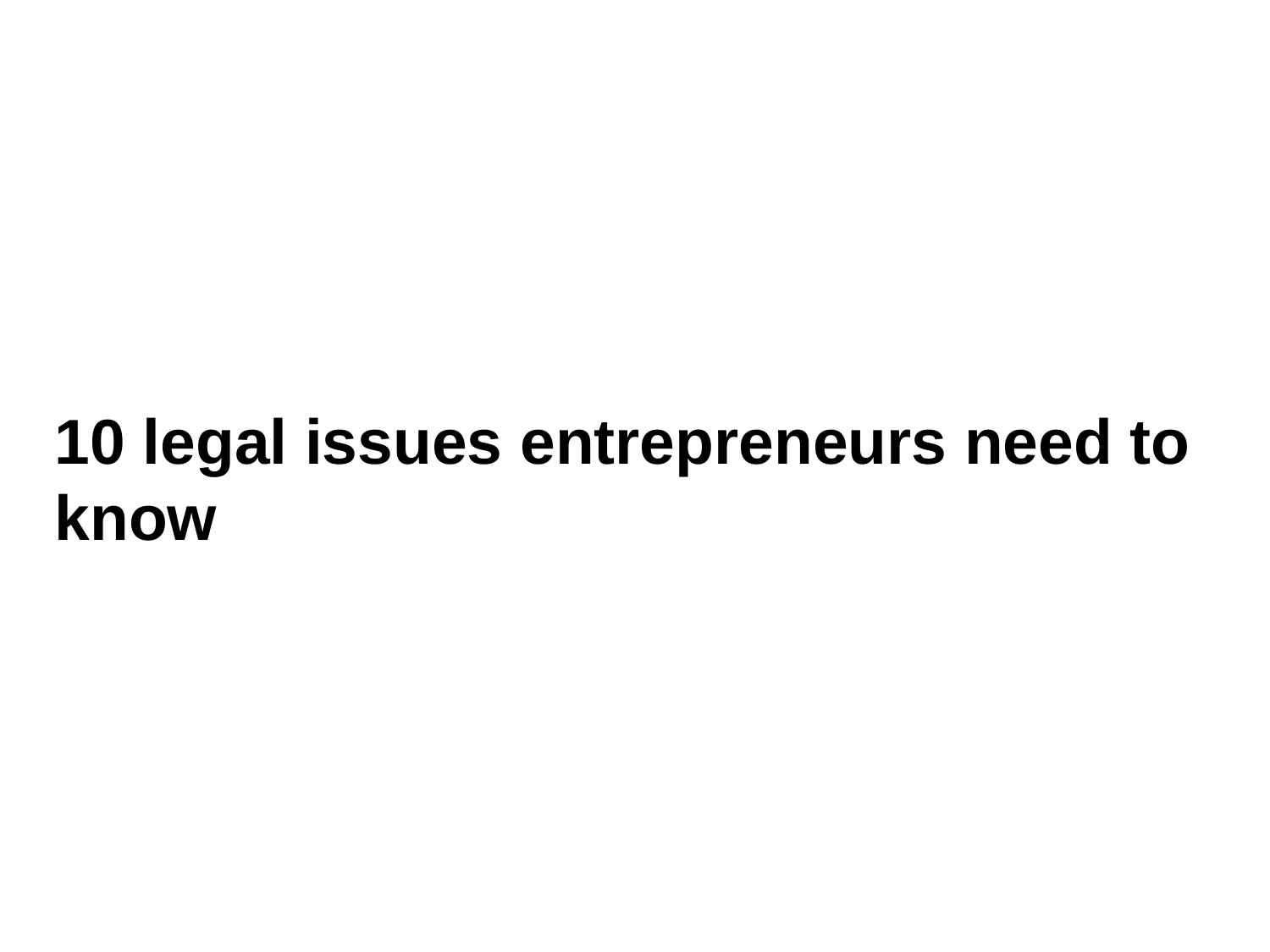

10 legal issues entrepreneurs need to know